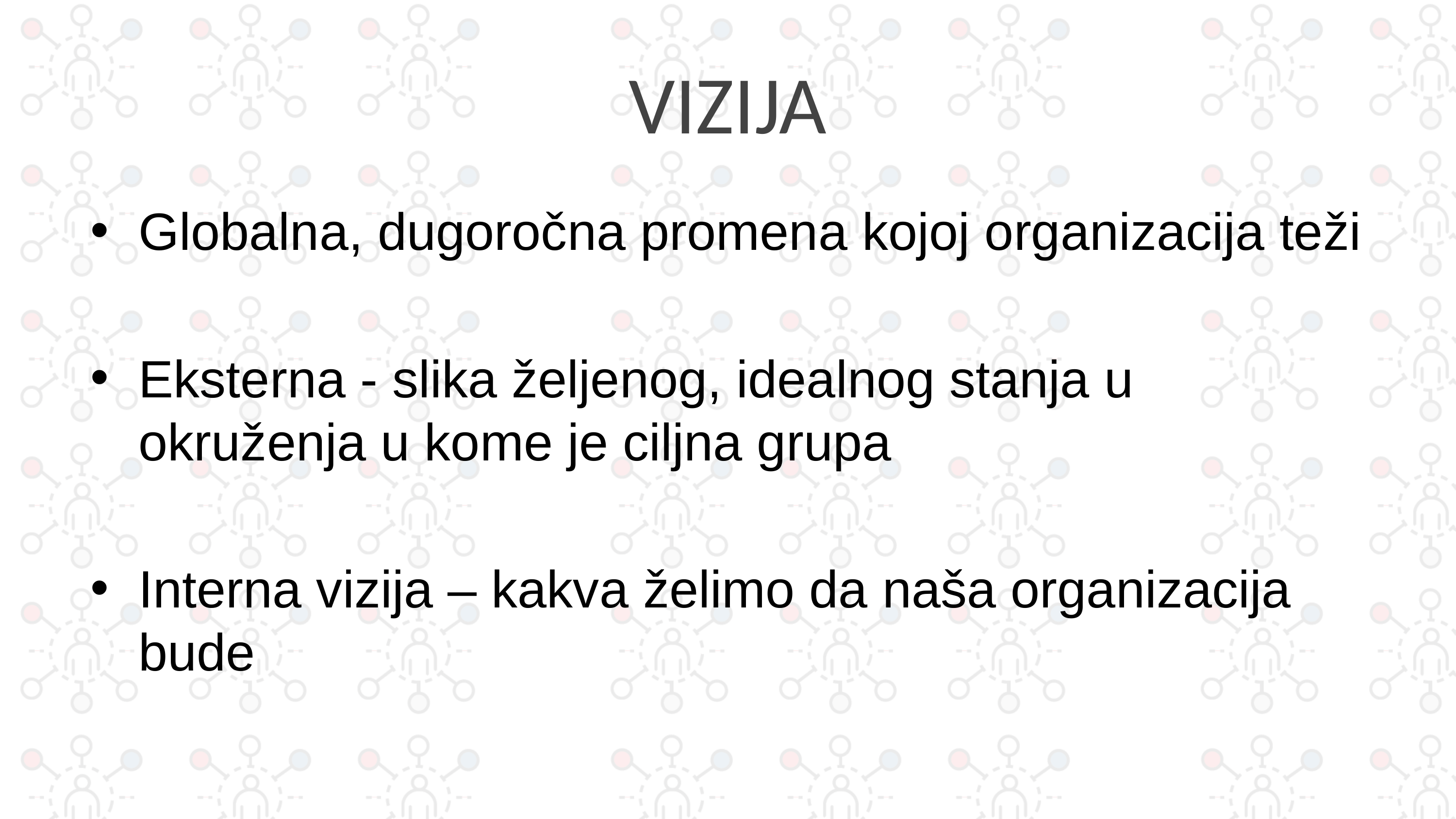

# VIZIJA
Globalna, dugoročna promena kojoj organizacija teži

Eksterna - slika željenog, idealnog stanja u okruženja u kome je ciljna grupa

Interna vizija – kakva želimo da naša organizacija bude